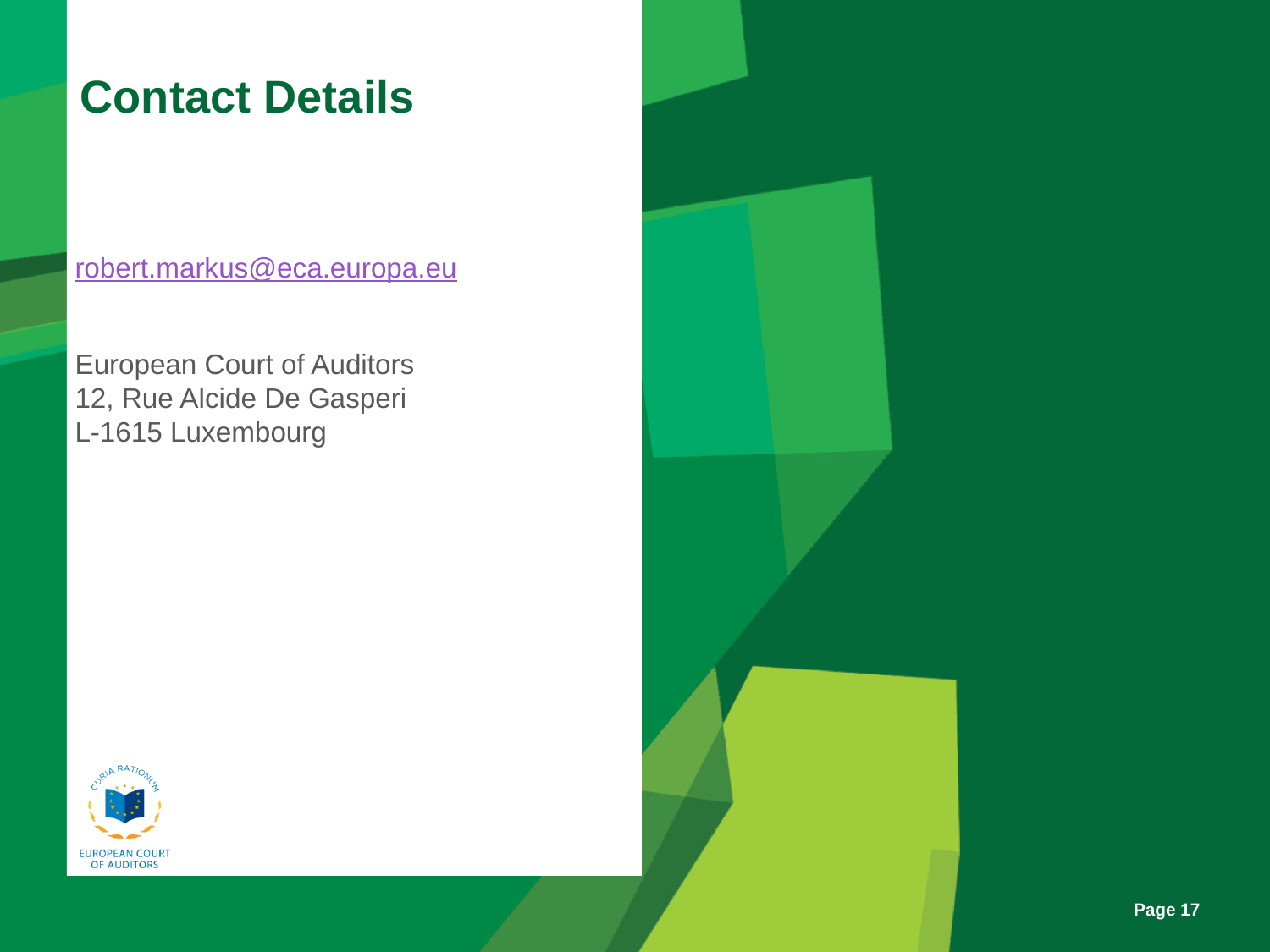

# Contact Details

robert.markus@eca.europa.eu

European Court of Auditors
12, Rue Alcide De Gasperi
L-1615 Luxembourg

Page 17